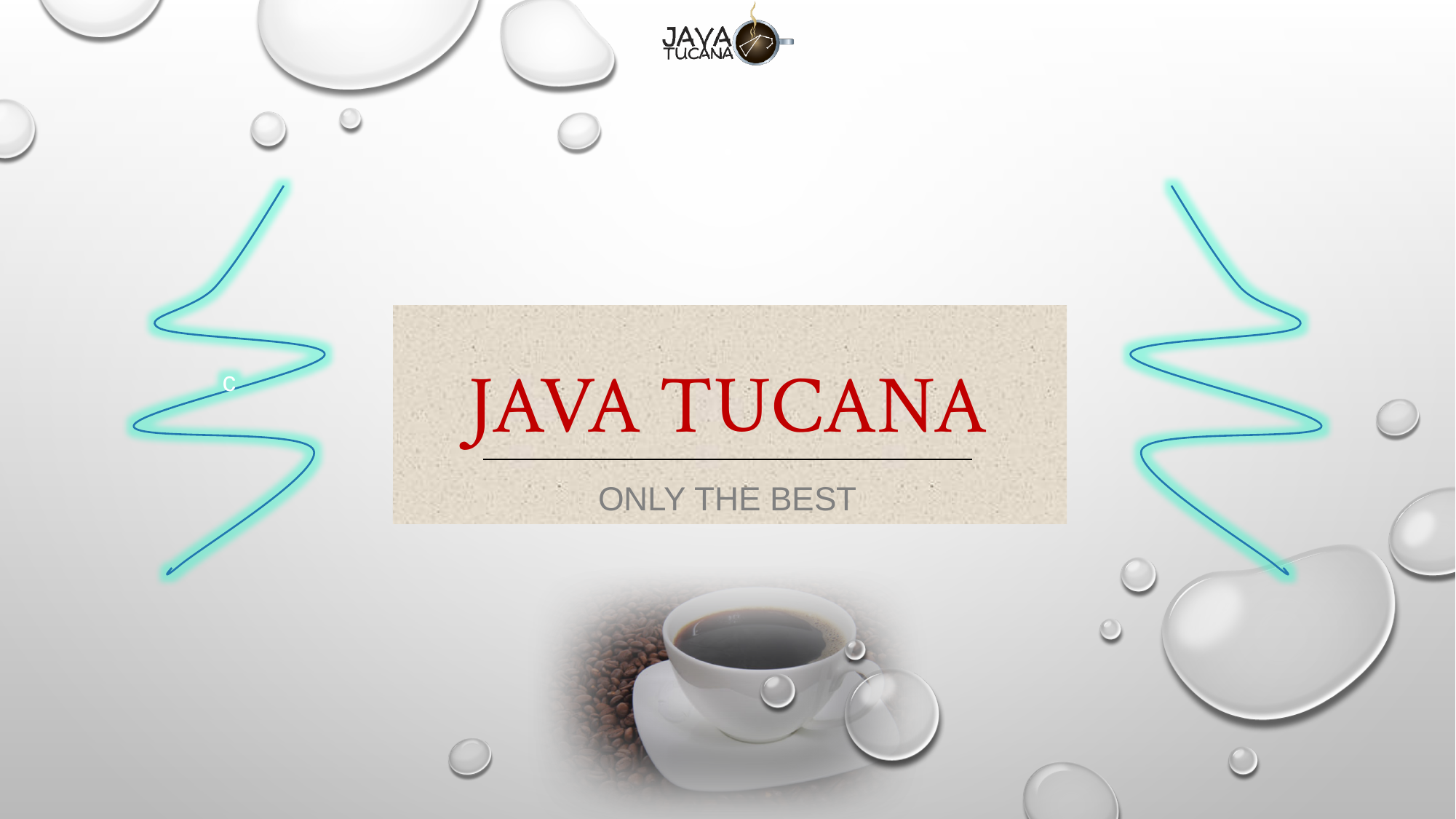

# Java Tucana
c

Only the Best